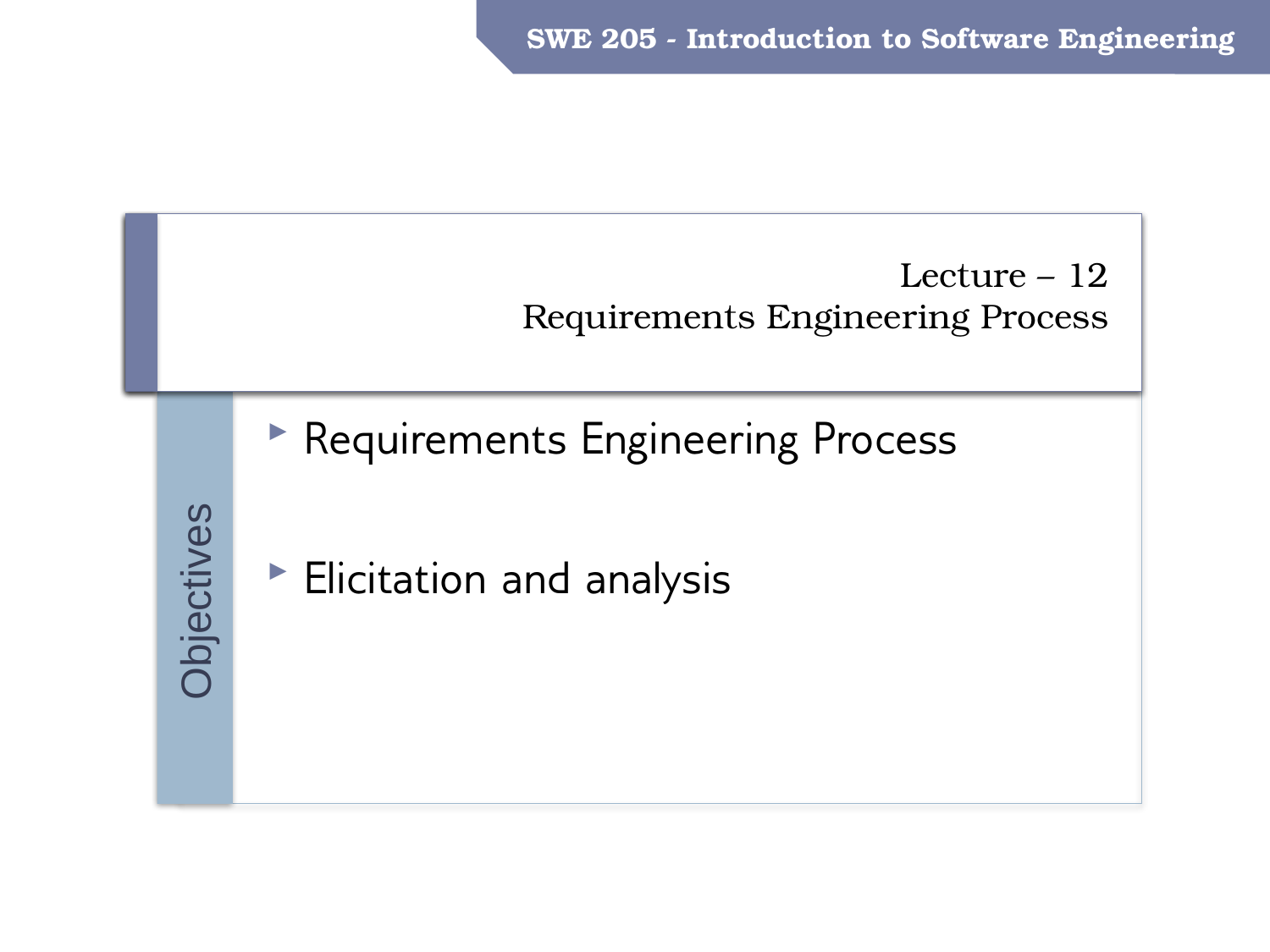

SWE 205 - Introduction to Software Engineering
# Lecture – 12 Requirements Engineering Process
Requirements Engineering Process

Elicitation and analysis